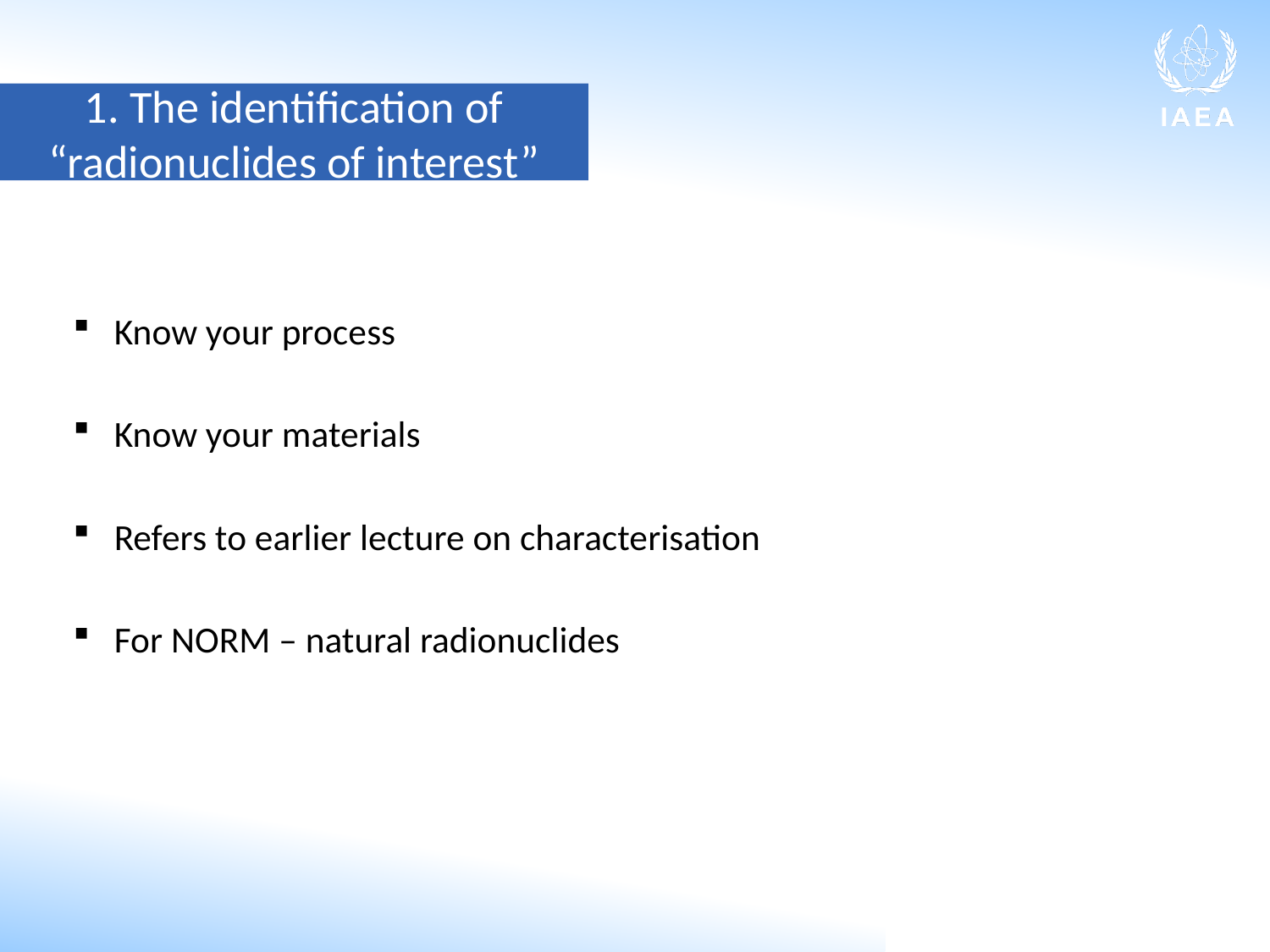

1. The identification of “radionuclides of interest”
Know your process

Know your materials

Refers to earlier lecture on characterisation

For NORM – natural radionuclides